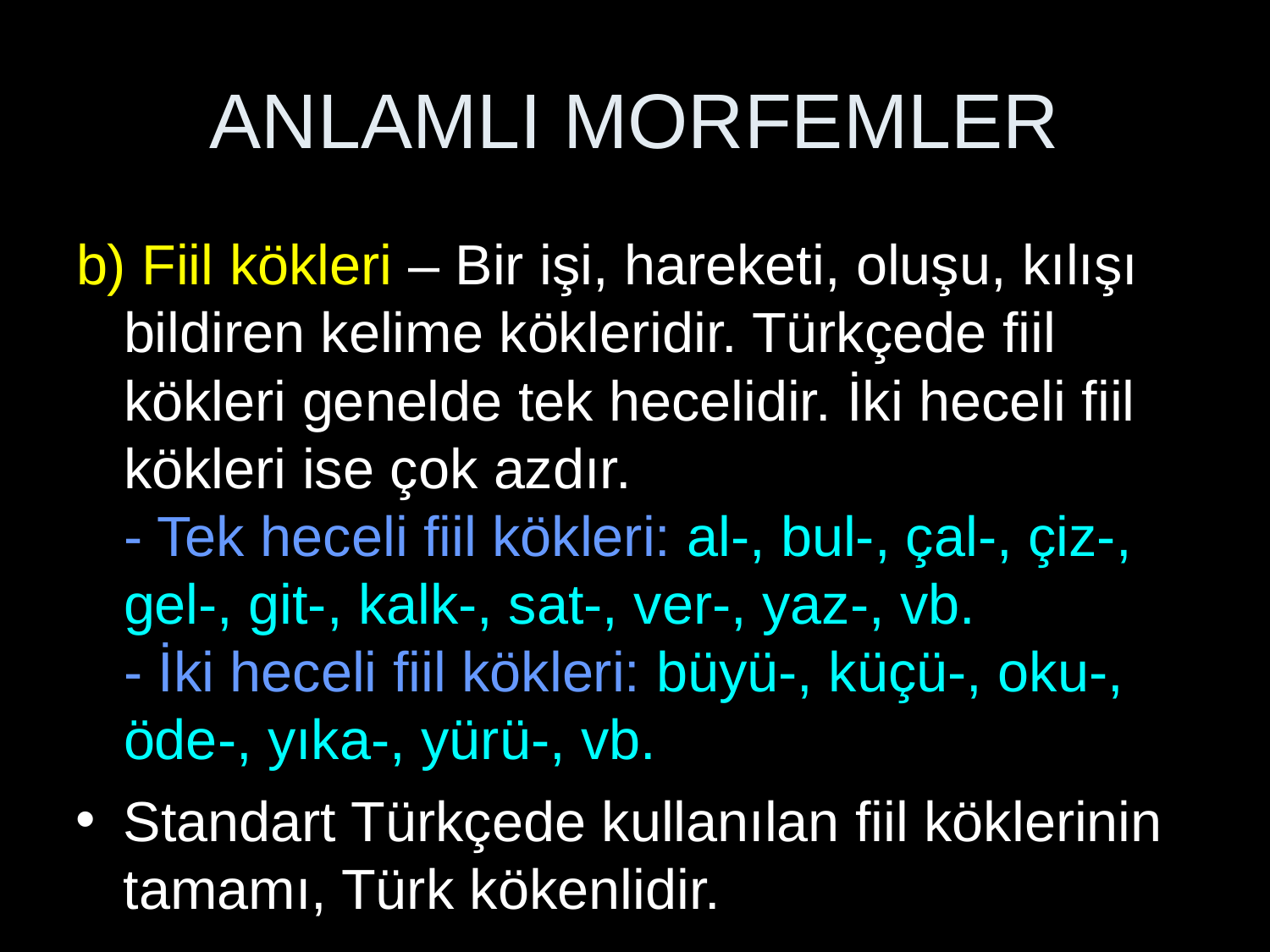

# ANLAMLI MORFEMLER
b) Fiil kökleri – Bir işi, hareketi, oluşu, kılışı bildiren kelime kökleridir. Türkçede fiil kökleri genelde tek hecelidir. İki heceli fiil kökleri ise çok azdır.
- Tek heceli fiil kökleri: al-, bul-, çal-, çiz-, gel-, git-, kalk-, sat-, ver-, yaz-, vb.
- İki heceli fiil kökleri: büyü-, küçü-, oku-, öde-, yıka-, yürü-, vb.
Standart Türkçede kullanılan fiil köklerinin tamamı, Türk kökenlidir.